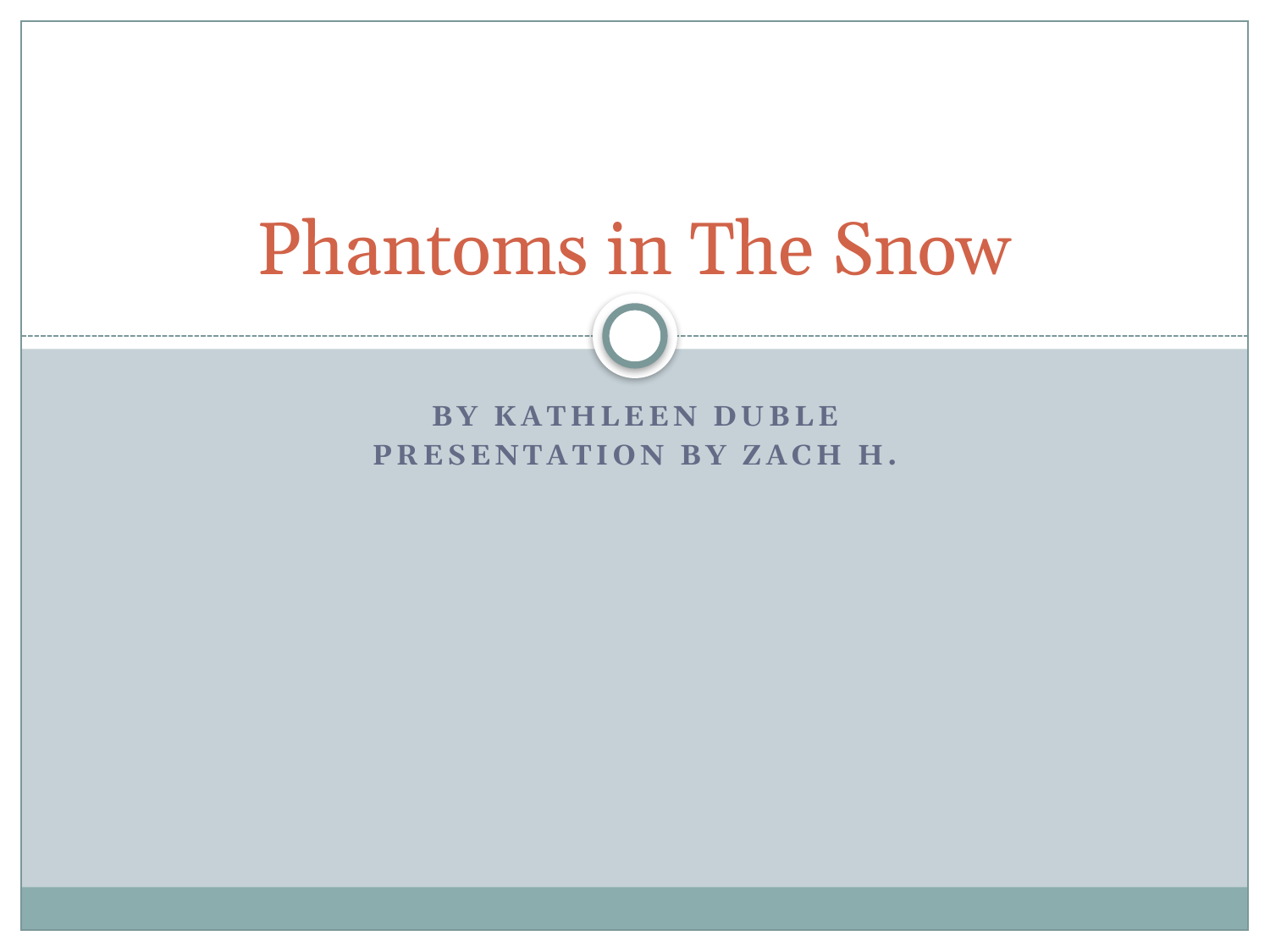

# Phantoms in The Snow
By Kathleen Duble
Presentation by Zach H.